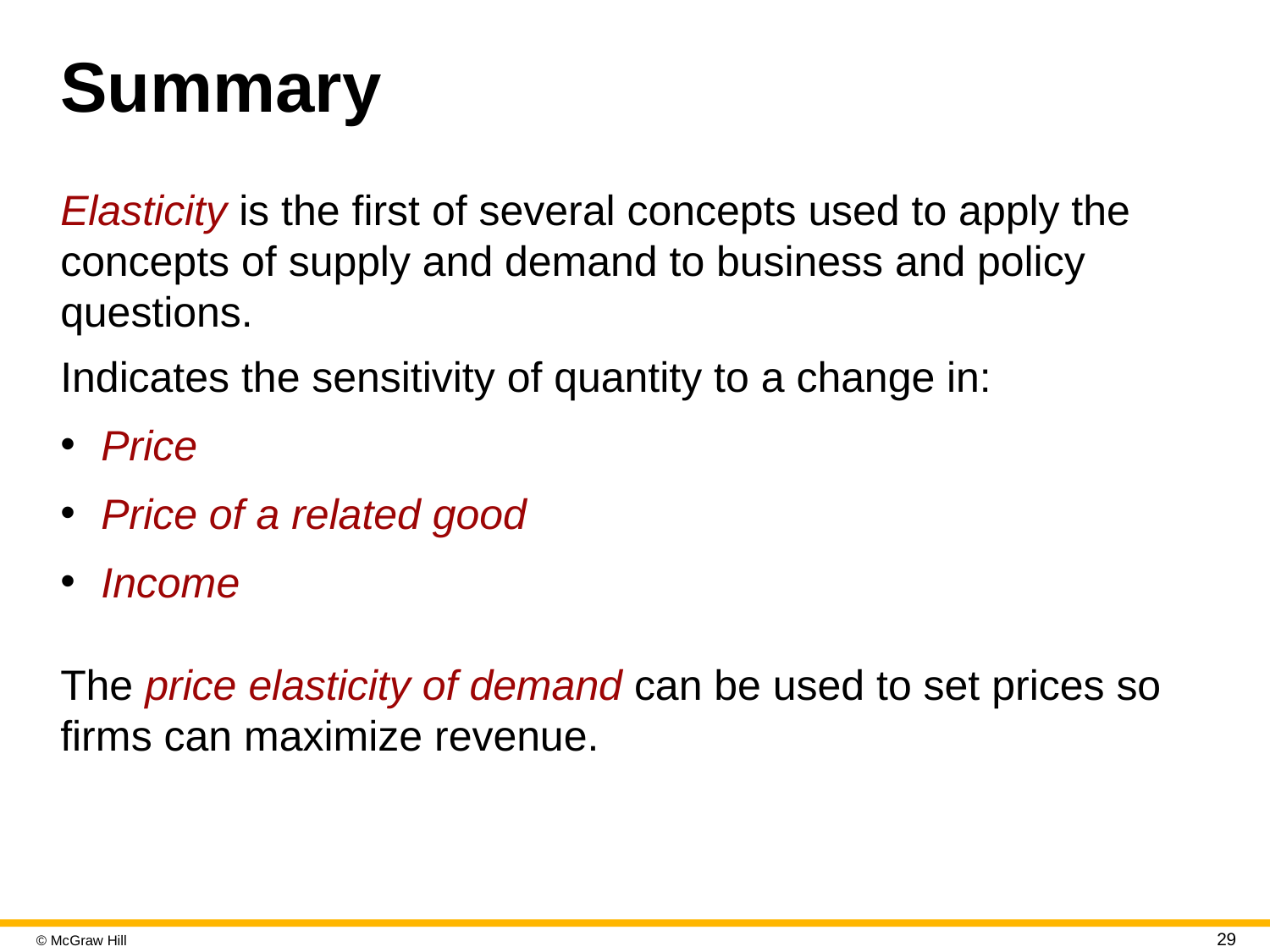

# Summary
Elasticity is the first of several concepts used to apply the concepts of supply and demand to business and policy questions.
Indicates the sensitivity of quantity to a change in:
Price
Price of a related good
Income
The price elasticity of demand can be used to set prices so firms can maximize revenue.